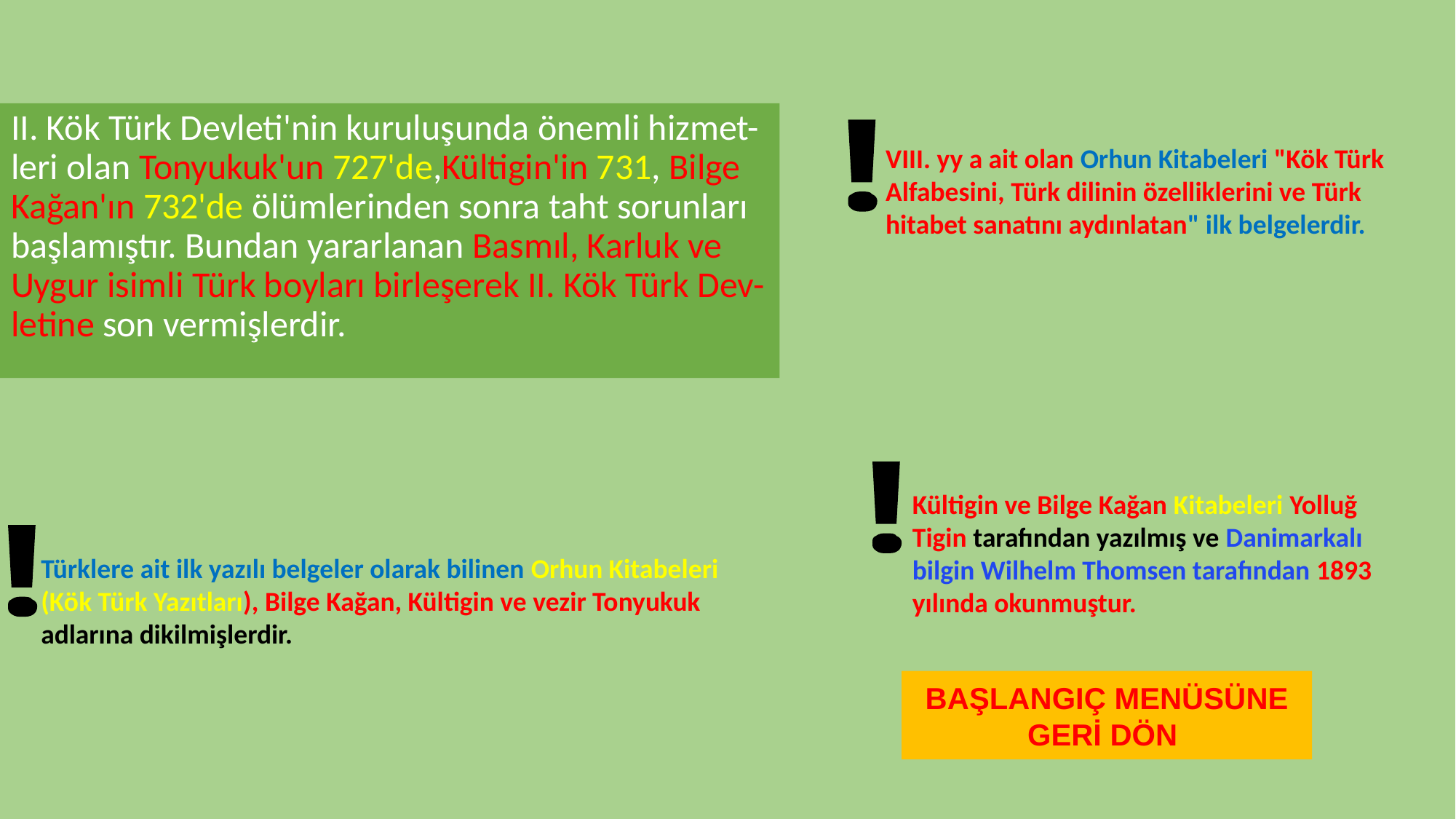

II. Kök Türk Devleti'nin kuruluşunda önemli hizmet- leri olan Tonyukuk'un 727'de,Kültigin'in 731, Bilge Kağan'ın 732'de ölümlerinden sonra taht sorunları başlamıştır. Bundan yararlanan Basmıl, Karluk ve Uygur isimli Türk boyları birleşerek II. Kök Türk Dev- letine son vermişlerdir.
VIII. yy a ait olan Orhun Kitabeleri "Kök Türk Alfabesini, Türk dilinin özelliklerini ve Türk hitabet sanatını aydınlatan" ilk belgelerdir.

Kültigin ve Bilge Kağan Kitabeleri Yolluğ Tigin tarafından yazılmış ve Danimarkalı bilgin Wilhelm Thomsen tarafından 1893 yılında okunmuştur.

Türklere ait ilk yazılı belgeler olarak bilinen Orhun Kitabeleri (Kök Türk Yazıtları), Bilge Kağan, Kültigin ve vezir Tonyukuk adlarına dikilmişlerdir.
BAŞLANGIÇ MENÜSÜNE GERİ DÖN